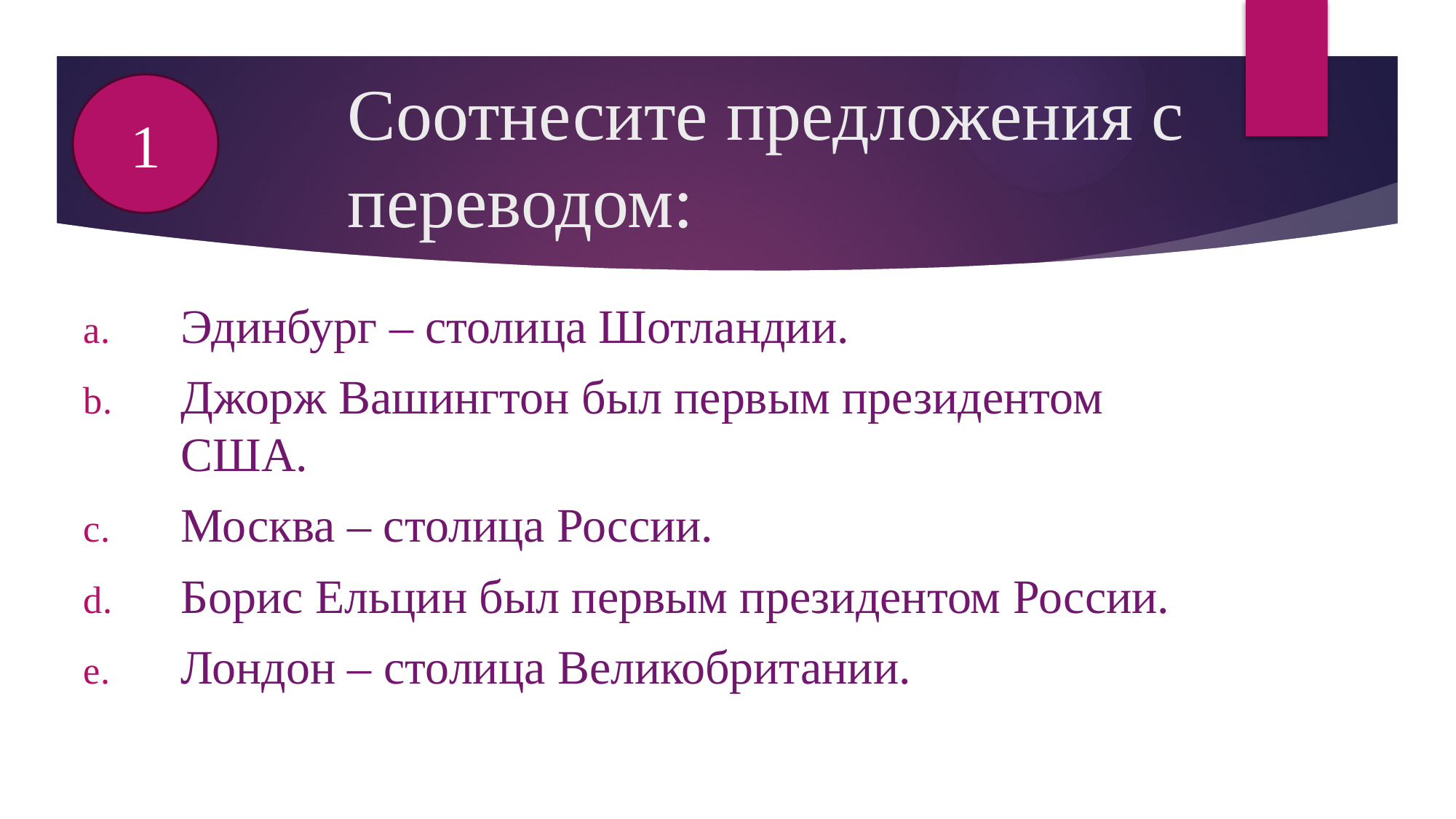

1
# Соотнесите предложения с переводом:
Эдинбург – столица Шотландии.
Джорж Вашингтон был первым президентом США.
Москва – столица России.
Борис Ельцин был первым президентом России.
Лондон – столица Великобритании.